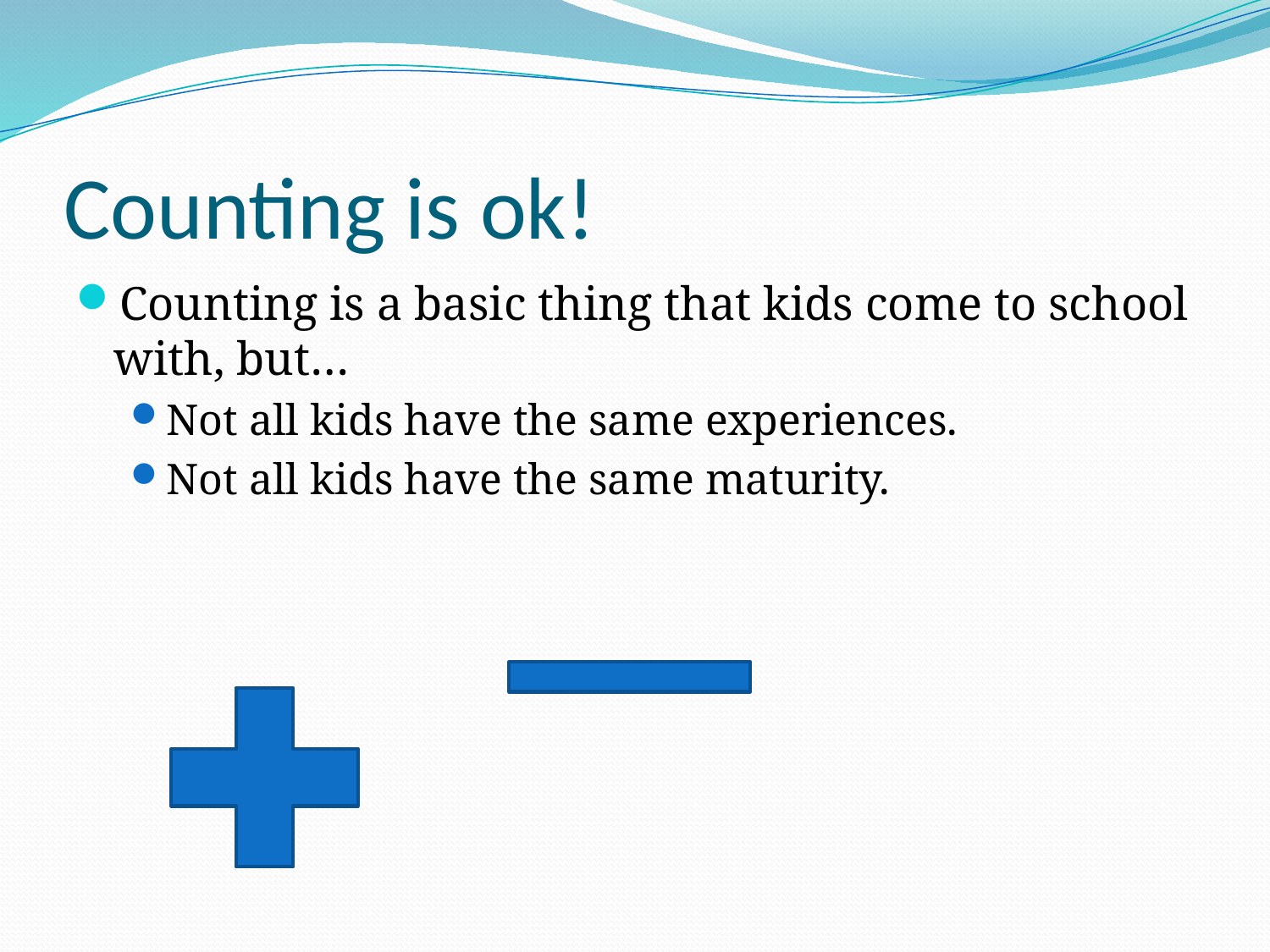

# Counting is ok!
Counting is a basic thing that kids come to school with, but…
Not all kids have the same experiences.
Not all kids have the same maturity.